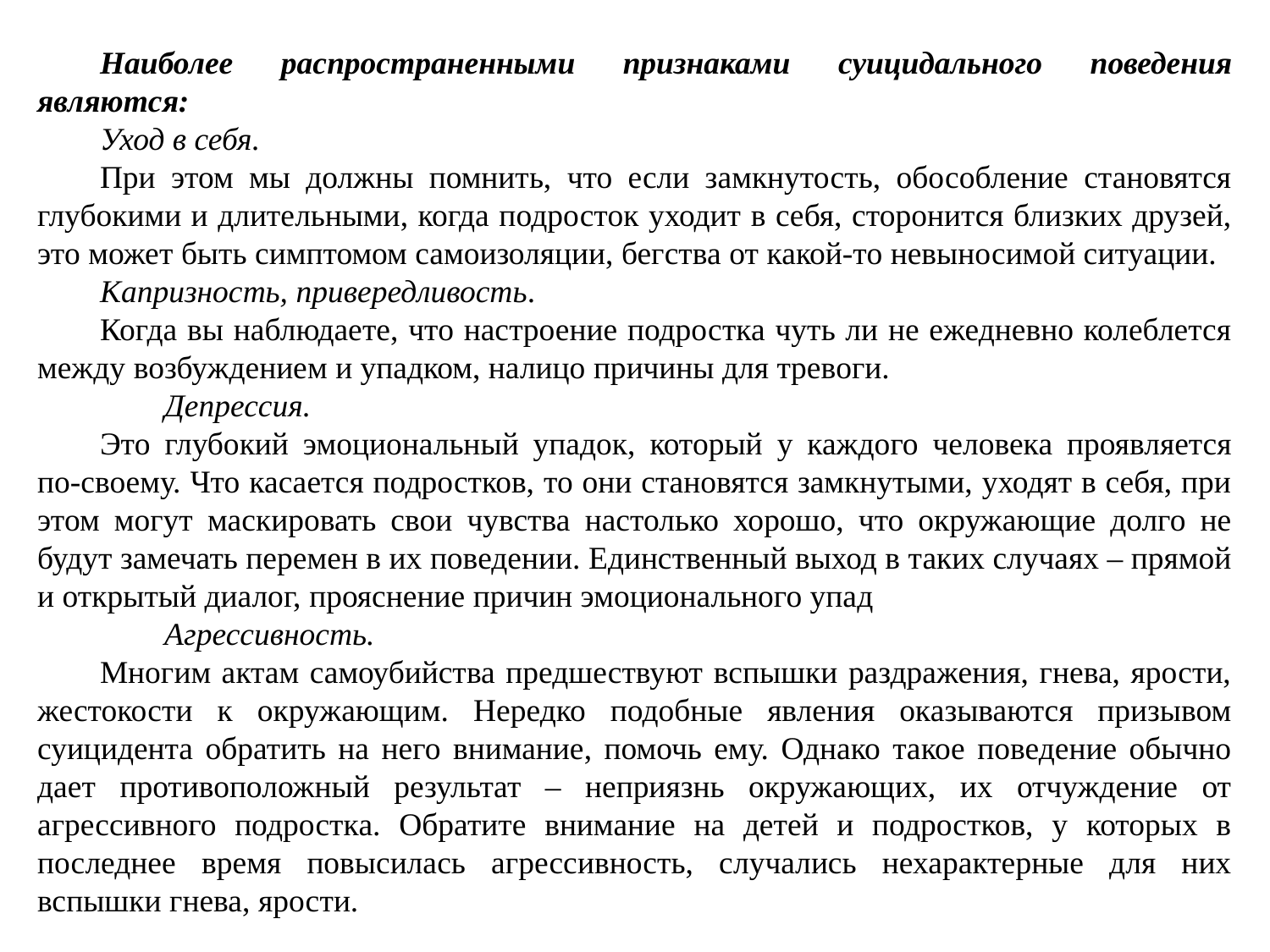

Наиболее распространенными признаками суицидального поведения являются:
Уход в себя.
При этом мы должны помнить, что если замкнутость, обособление становятся глубокими и длительными, когда подросток уходит в себя, сторонится близких друзей, это может быть симптомом самоизоляции, бегства от какой-то невыносимой ситуации.
Капризность, привередливость.
Когда вы наблюдаете, что настроение подростка чуть ли не ежедневно колеблется между возбуждением и упадком, налицо причины для тревоги.
	Депрессия.
Это глубокий эмоциональный упадок, который у каждого человека проявляется по-своему. Что касается подростков, то они становятся замкнутыми, уходят в себя, при этом могут маскировать свои чувства настолько хорошо, что окружающие долго не будут замечать перемен в их поведении. Единственный выход в таких случаях – прямой и открытый диалог, прояснение причин эмоционального упад
	Агрессивность.
Многим актам самоубийства предшествуют вспышки раздражения, гнева, ярости, жестокости к окружающим. Нередко подобные явления оказываются призывом суицидента обратить на него внимание, помочь ему. Однако такое поведение обычно дает противоположный результат – неприязнь окружающих, их отчуждение от агрессивного подростка. Обратите внимание на детей и подростков, у которых в последнее время повысилась агрессивность, случались нехарактерные для них вспышки гнева, ярости.